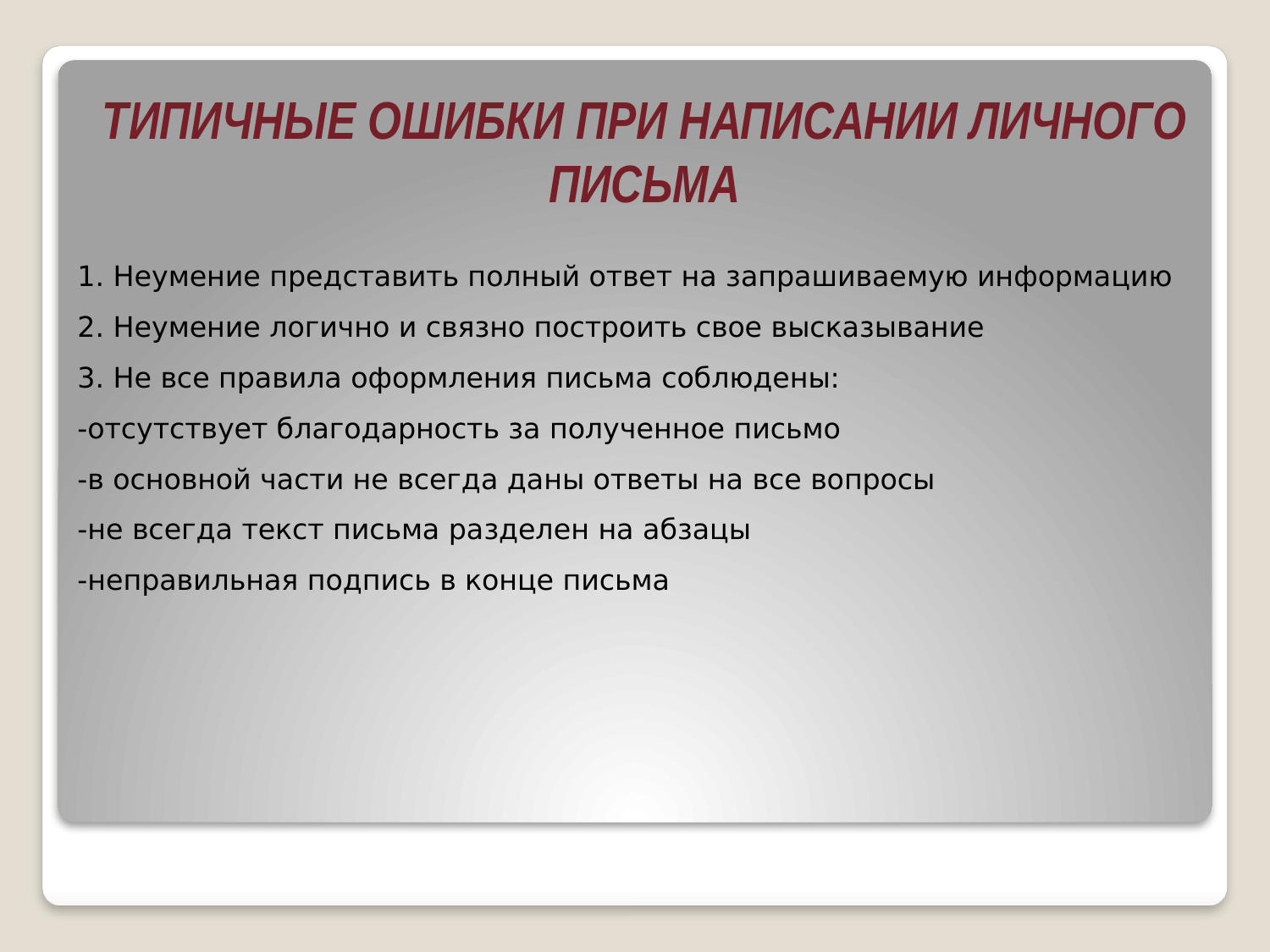

ТИПИЧНЫЕ ОШИБКИ ПРИ НАПИСАНИИ ЛИЧНОГО ПИСЬМА
# 1. Неумение представить полный ответ на запрашиваемую информацию 2. Неумение логично и связно построить свое высказывание 3. Не все правила оформления письма соблюдены: -отсутствует благодарность за полученное письмо -в основной части не всегда даны ответы на все вопросы -не всегда текст письма разделен на абзацы -неправильная подпись в конце письма